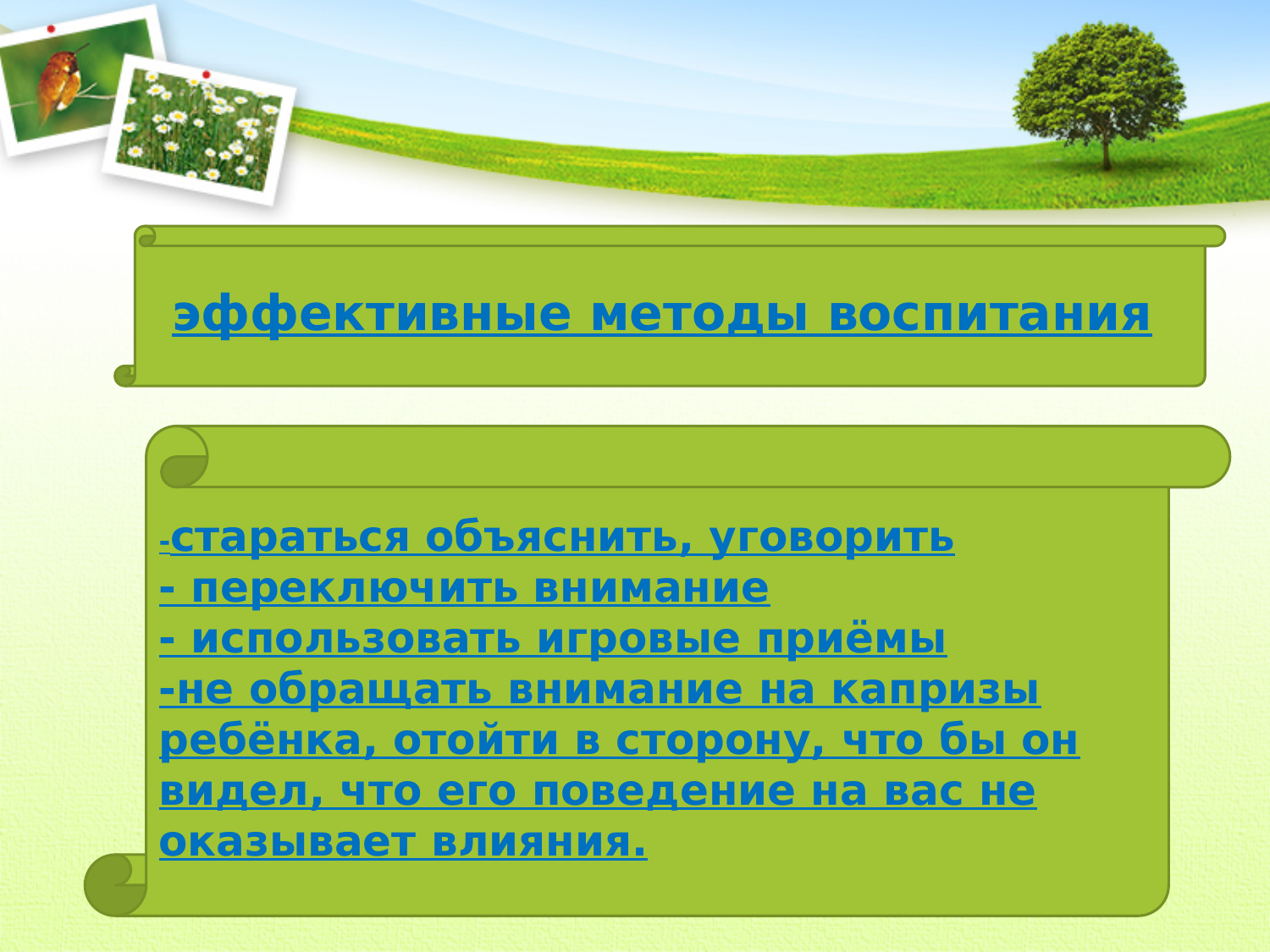

эффективные методы воспитания
-стараться объяснить, уговорить
- переключить внимание
- использовать игровые приёмы
-не обращать внимание на капризы ребёнка, отойти в сторону, что бы он видел, что его поведение на вас не оказывает влияния.